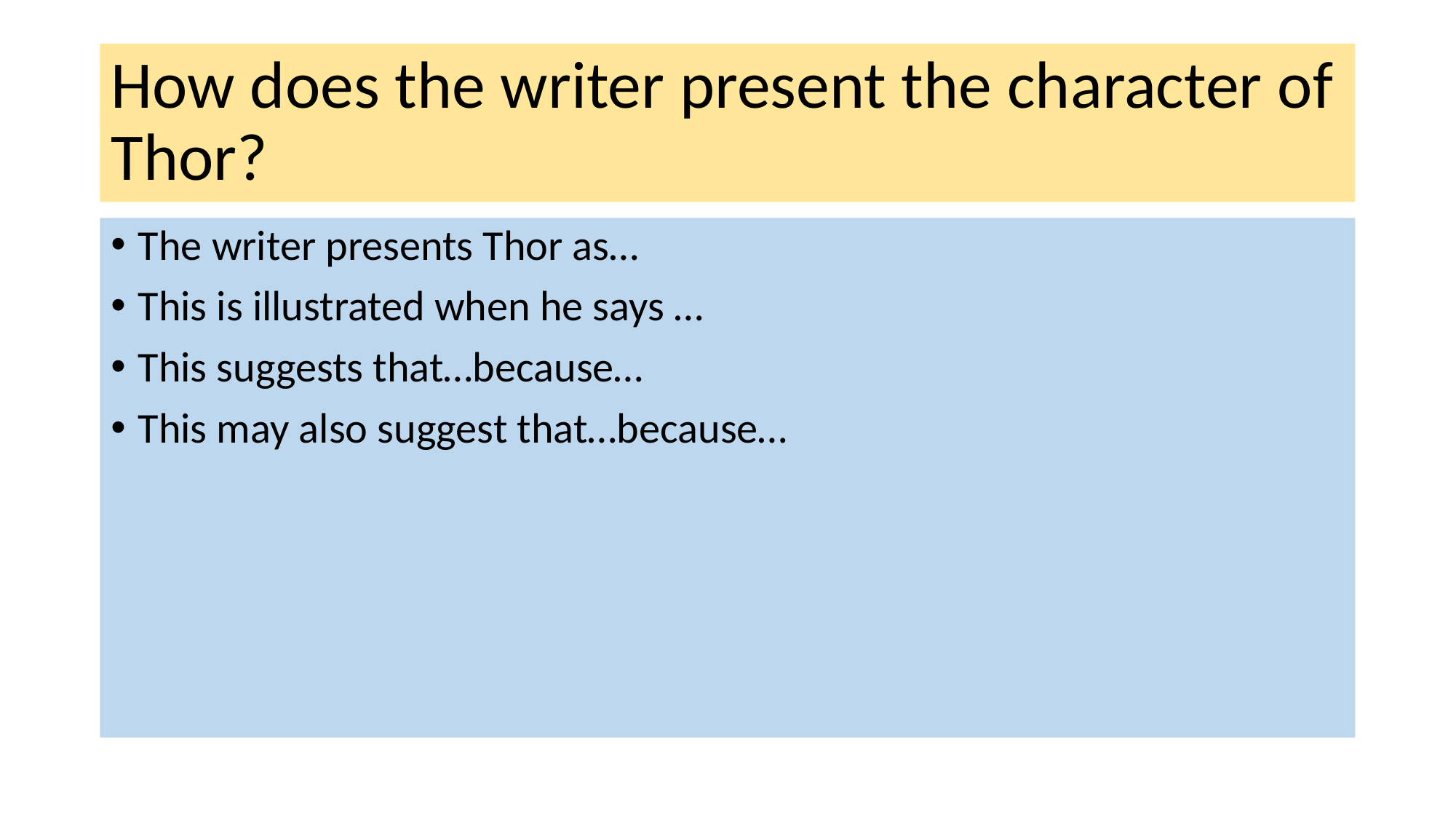

# How does the writer present the character of Thor?
The writer presents Thor as…
This is illustrated when he says …
This suggests that…because…
This may also suggest that…because…